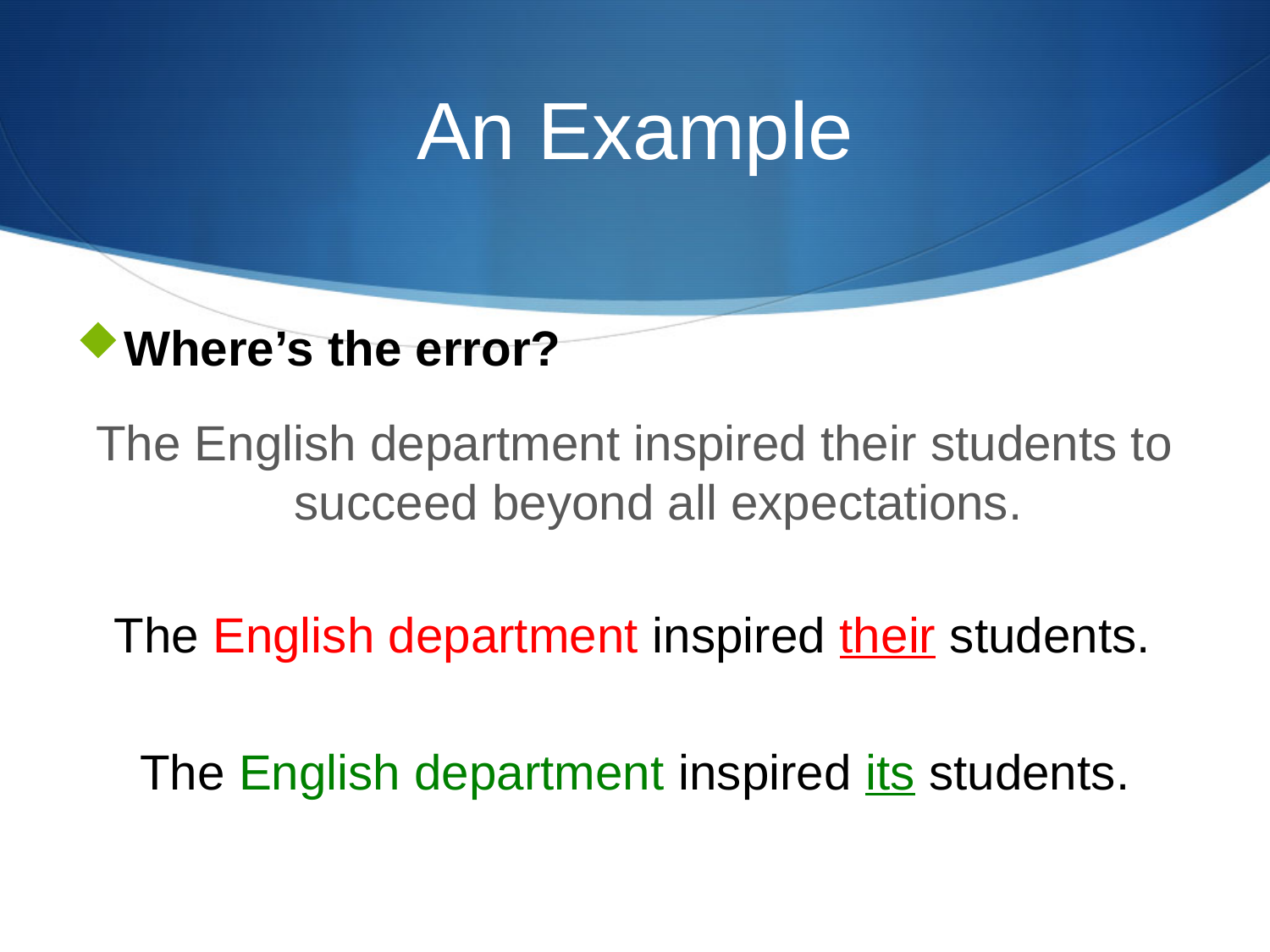

# An Example
Where’s the error?
The English department inspired their students to succeed beyond all expectations.
The English department inspired their students.

The English department inspired its students.